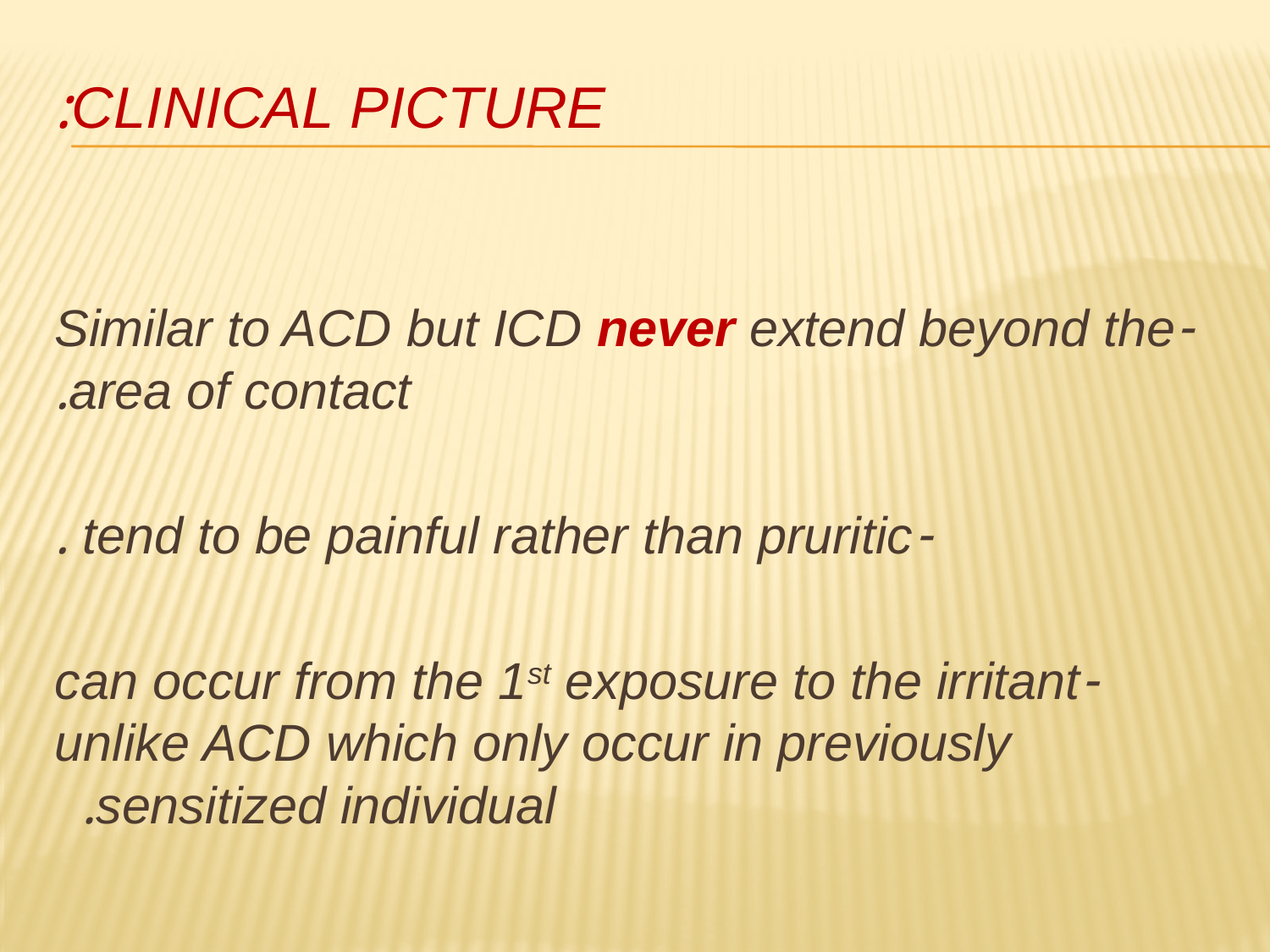

# Clinical picture:

-Similar to ACD but ICD never extend beyond the area of contact.

-tend to be painful rather than pruritic .

-can occur from the 1st exposure to the irritant unlike ACD which only occur in previously sensitized individual.